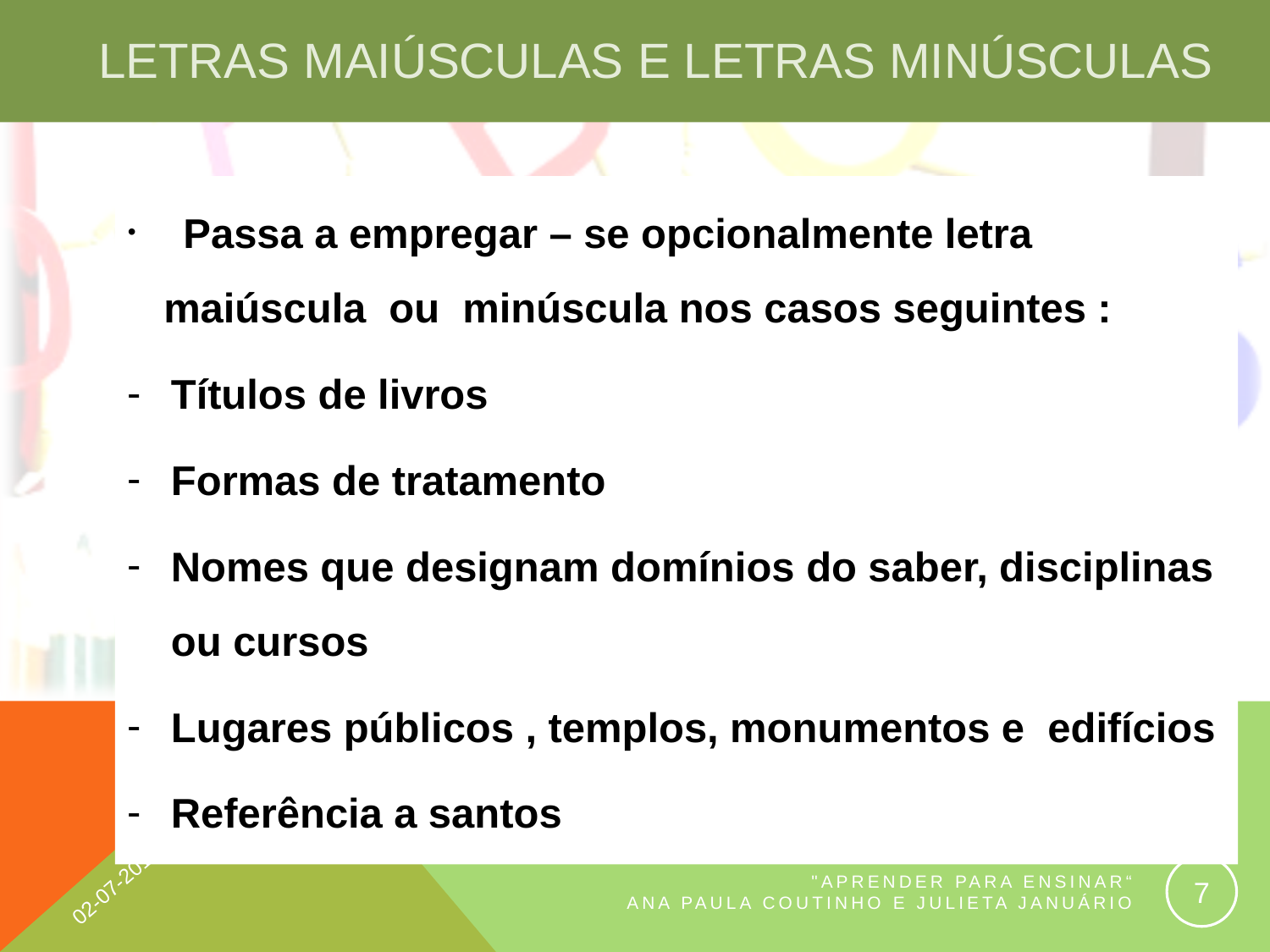

# LETRAS MAIÚSCULAS E LETRAS MINÚSCULAS
   Passa a empregar – se opcionalmente letra maiúscula  ou  minúscula nos casos seguintes :
Títulos de livros
Formas de tratamento
Nomes que designam domínios do saber, disciplinas ou cursos
Lugares públicos , templos, monumentos e  edifícios
Referência a santos
02-07-2012
7
"Aprender para ensinar“
Ana Paula Coutinho e Julieta Januário